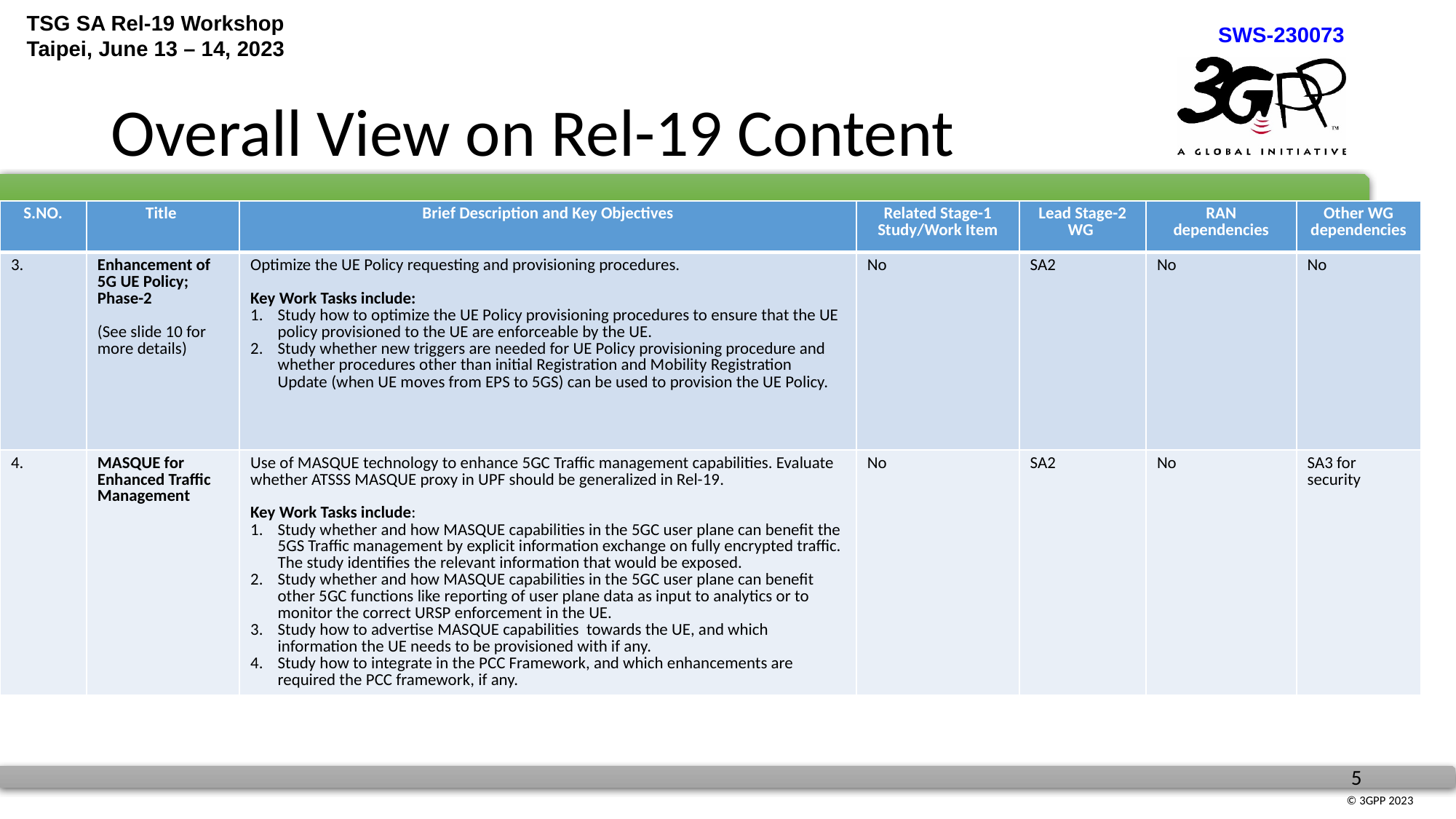

# Overall View on Rel-19 Content
| S.NO. | Title | Brief Description and Key Objectives | Related Stage-1 Study/Work Item | Lead Stage-2 WG | RAN dependencies | Other WG dependencies |
| --- | --- | --- | --- | --- | --- | --- |
| 3. | Enhancement of 5G UE Policy; Phase-2 (See slide 10 for more details) | Optimize the UE Policy requesting and provisioning procedures. Key Work Tasks include: Study how to optimize the UE Policy provisioning procedures to ensure that the UE policy provisioned to the UE are enforceable by the UE. Study whether new triggers are needed for UE Policy provisioning procedure and whether procedures other than initial Registration and Mobility Registration Update (when UE moves from EPS to 5GS) can be used to provision the UE Policy. | No | SA2 | No | No |
| 4. | MASQUE for Enhanced Traffic Management | Use of MASQUE technology to enhance 5GC Traffic management capabilities. Evaluate whether ATSSS MASQUE proxy in UPF should be generalized in Rel-19. Key Work Tasks include: Study whether and how MASQUE capabilities in the 5GC user plane can benefit the 5GS Traffic management by explicit information exchange on fully encrypted traffic. The study identifies the relevant information that would be exposed. Study whether and how MASQUE capabilities in the 5GC user plane can benefit other 5GC functions like reporting of user plane data as input to analytics or to monitor the correct URSP enforcement in the UE. Study how to advertise MASQUE capabilities towards the UE, and which information the UE needs to be provisioned with if any. Study how to integrate in the PCC Framework, and which enhancements are required the PCC framework, if any. | No | SA2 | No | SA3 for security |